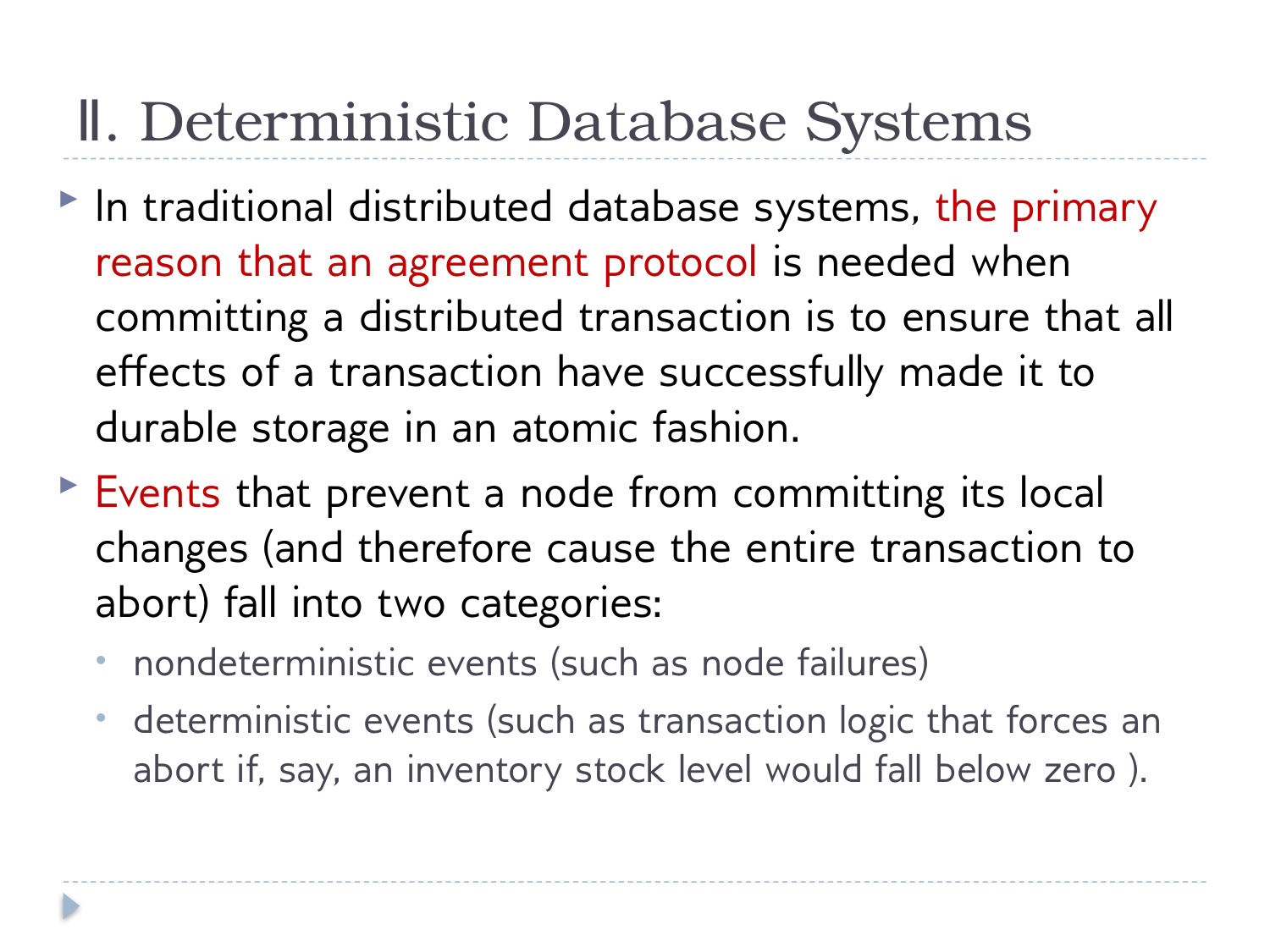

# Ⅱ. Deterministic Database Systems
In traditional distributed database systems, the primary reason that an agreement protocol is needed when committing a distributed transaction is to ensure that all effects of a transaction have successfully made it to durable storage in an atomic fashion.
Events that prevent a node from committing its local changes (and therefore cause the entire transaction to abort) fall into two categories:
nondeterministic events (such as node failures)
deterministic events (such as transaction logic that forces an abort if, say, an inventory stock level would fall below zero ).